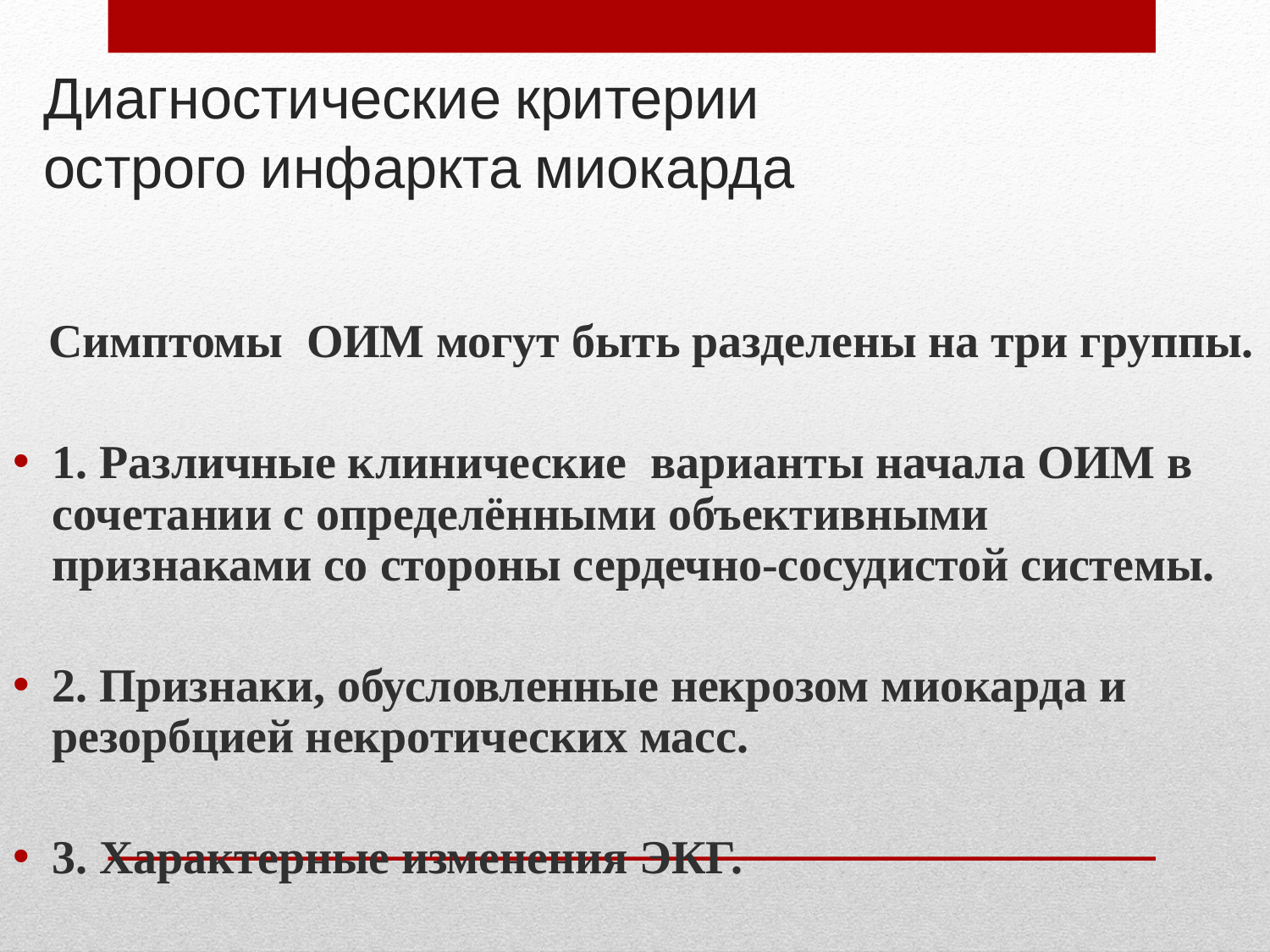

# Диагностические критерии острого инфаркта миокарда
   Симптомы  ОИМ могут быть разделены на три группы.

1. Различные клинические  варианты начала ОИМ в сочетании с определёнными объективными признаками со стороны сердечно-сосудистой системы.

2. Признаки, обусловленные некрозом миокарда и резорбцией некротических масс.

3. Характерные изменения ЭКГ.